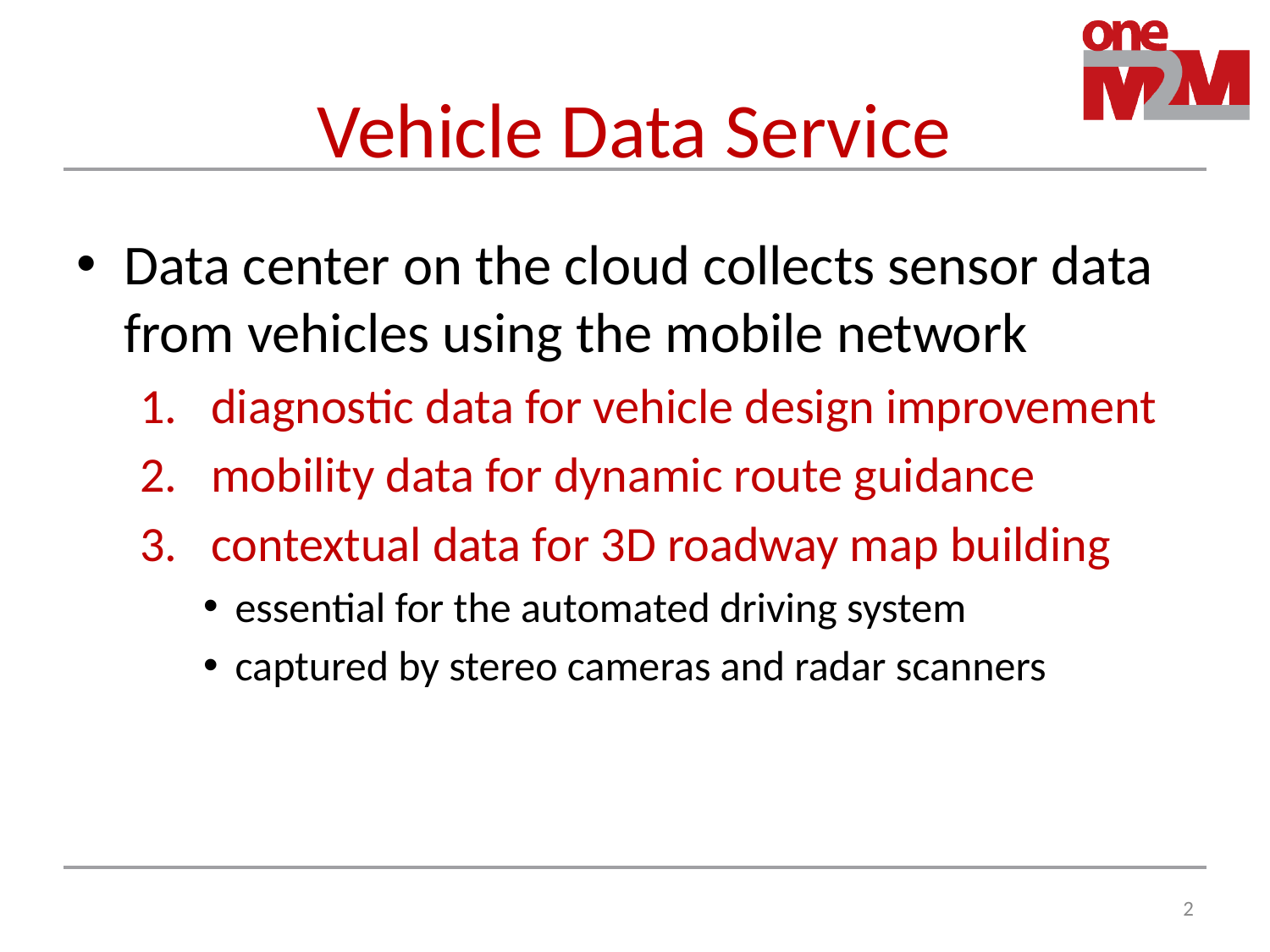

# Vehicle Data Service
Data center on the cloud collects sensor data from vehicles using the mobile network
diagnostic data for vehicle design improvement
mobility data for dynamic route guidance
contextual data for 3D roadway map building
essential for the automated driving system
captured by stereo cameras and radar scanners
2